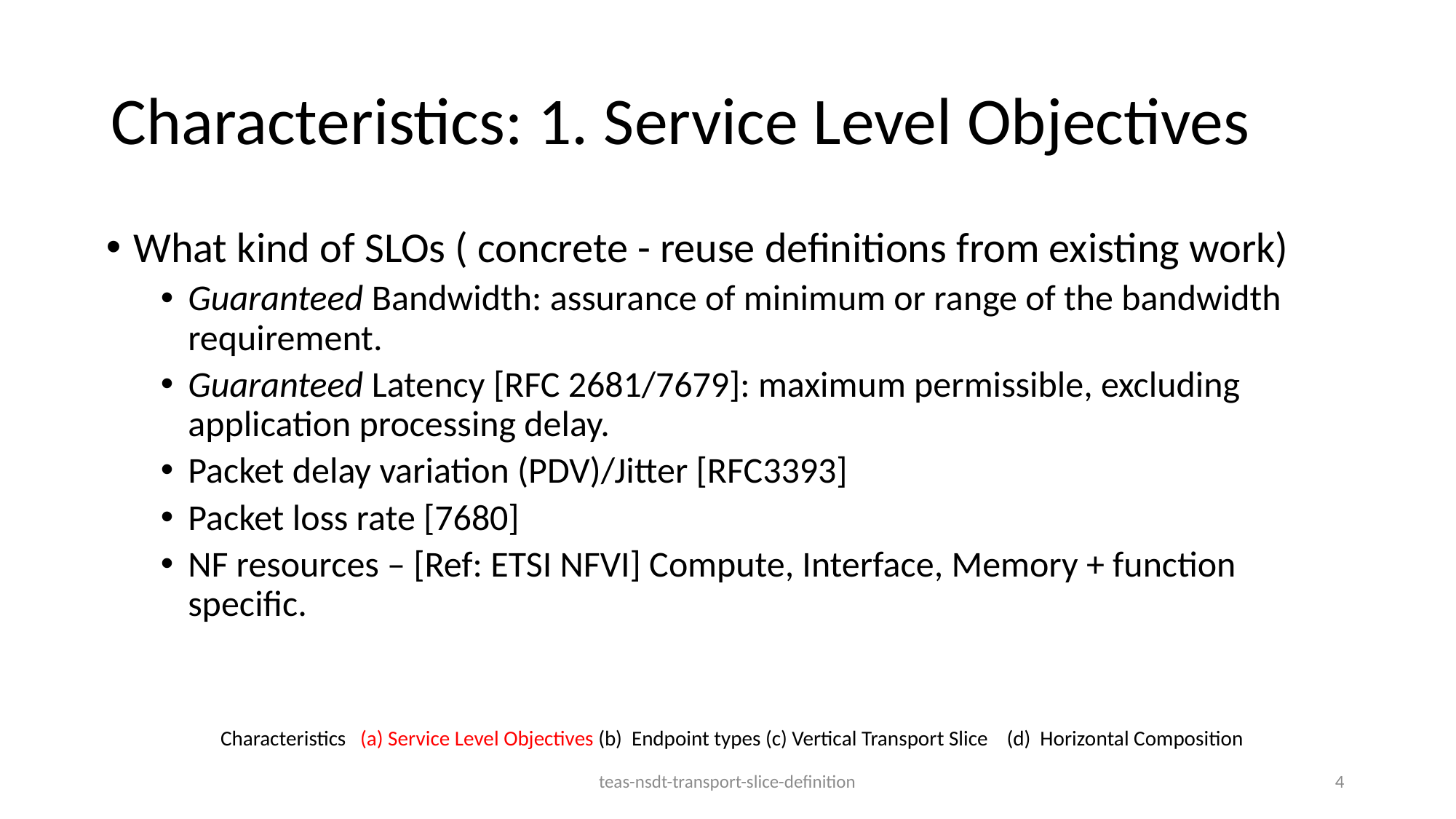

# Characteristics: 1. Service Level Objectives
What kind of SLOs ( concrete - reuse definitions from existing work)
Guaranteed Bandwidth: assurance of minimum or range of the bandwidth requirement.
Guaranteed Latency [RFC 2681/7679]: maximum permissible, excluding application processing delay.
Packet delay variation (PDV)/Jitter [RFC3393]
Packet loss rate [7680]
NF resources – [Ref: ETSI NFVI] Compute, Interface, Memory + function specific.

Characteristics   (a) Service Level Objectives (b)  Endpoint types (c) Vertical Transport Slice    (d)  Horizontal Composition
teas-nsdt-transport-slice-definition
4